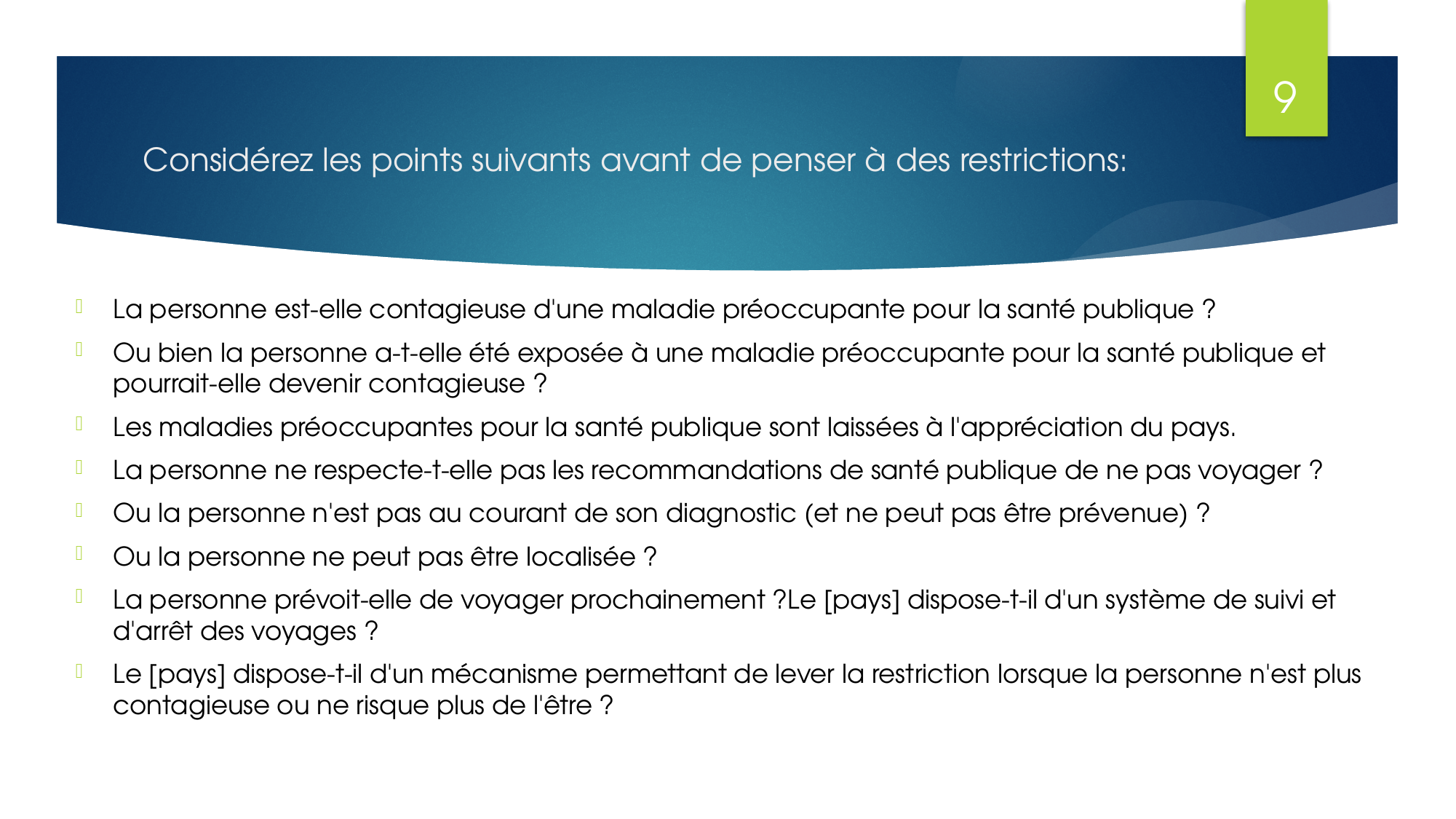

9
# Considérez les points suivants avant de penser à des restrictions:
La personne est-elle contagieuse d'une maladie préoccupante pour la santé publique ?
Ou bien la personne a-t-elle été exposée à une maladie préoccupante pour la santé publique et pourrait-elle devenir contagieuse ?
Les maladies préoccupantes pour la santé publique sont laissées à l'appréciation du pays.
La personne ne respecte-t-elle pas les recommandations de santé publique de ne pas voyager ?
Ou la personne n'est pas au courant de son diagnostic (et ne peut pas être prévenue) ?
Ou la personne ne peut pas être localisée ?
La personne prévoit-elle de voyager prochainement ?Le [pays] dispose-t-il d'un système de suivi et d'arrêt des voyages ?
Le [pays] dispose-t-il d'un mécanisme permettant de lever la restriction lorsque la personne n'est plus contagieuse ou ne risque plus de l'être ?